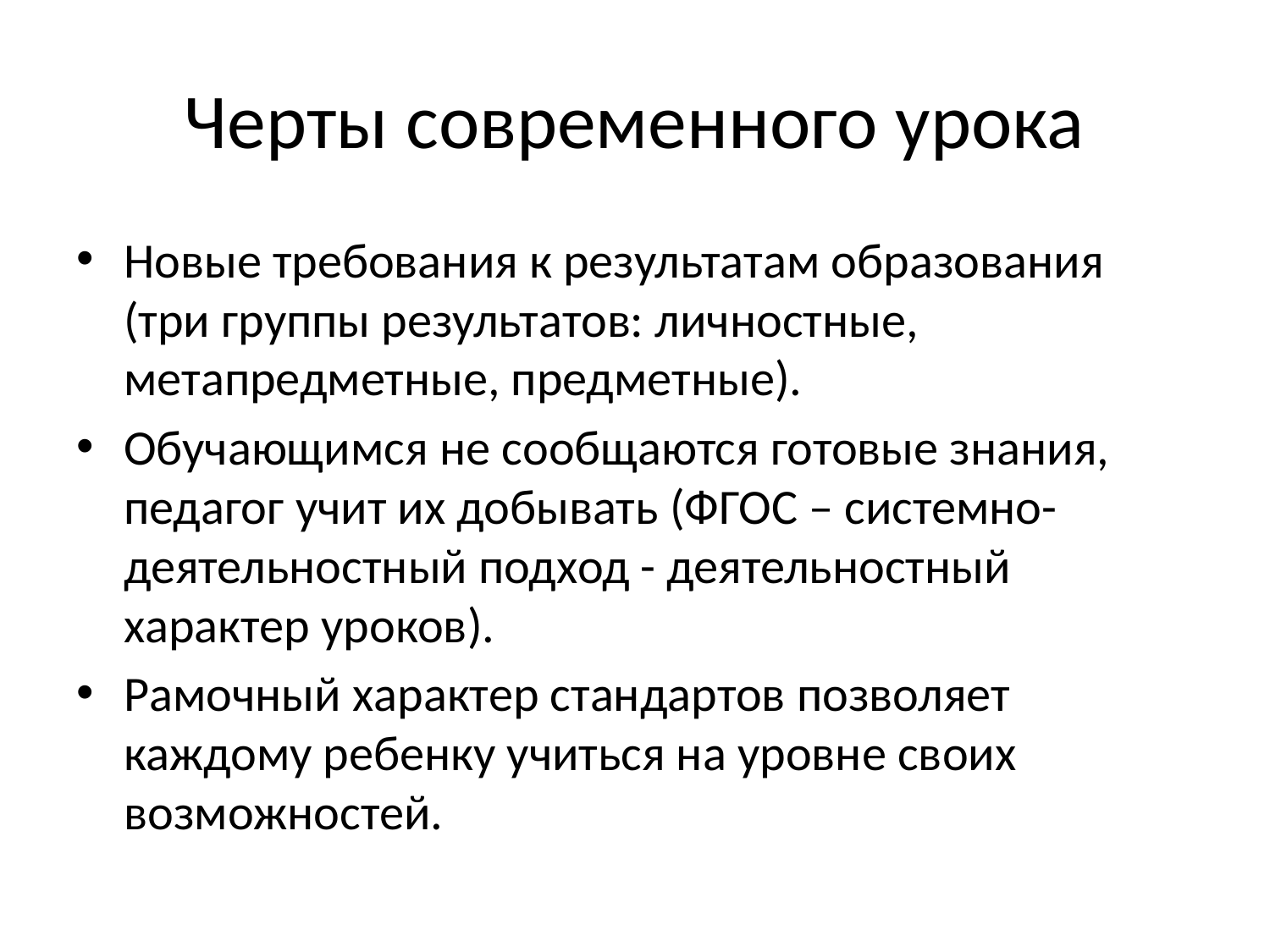

# Черты современного урока
Новые требования к результатам образования (три группы результатов: личностные, метапредметные, предметные).
Обучающимся не сообщаются готовые знания, педагог учит их добывать (ФГОС – системно-деятельностный подход - деятельностный характер уроков).
Рамочный характер стандартов позволяет каждому ребенку учиться на уровне своих возможностей.